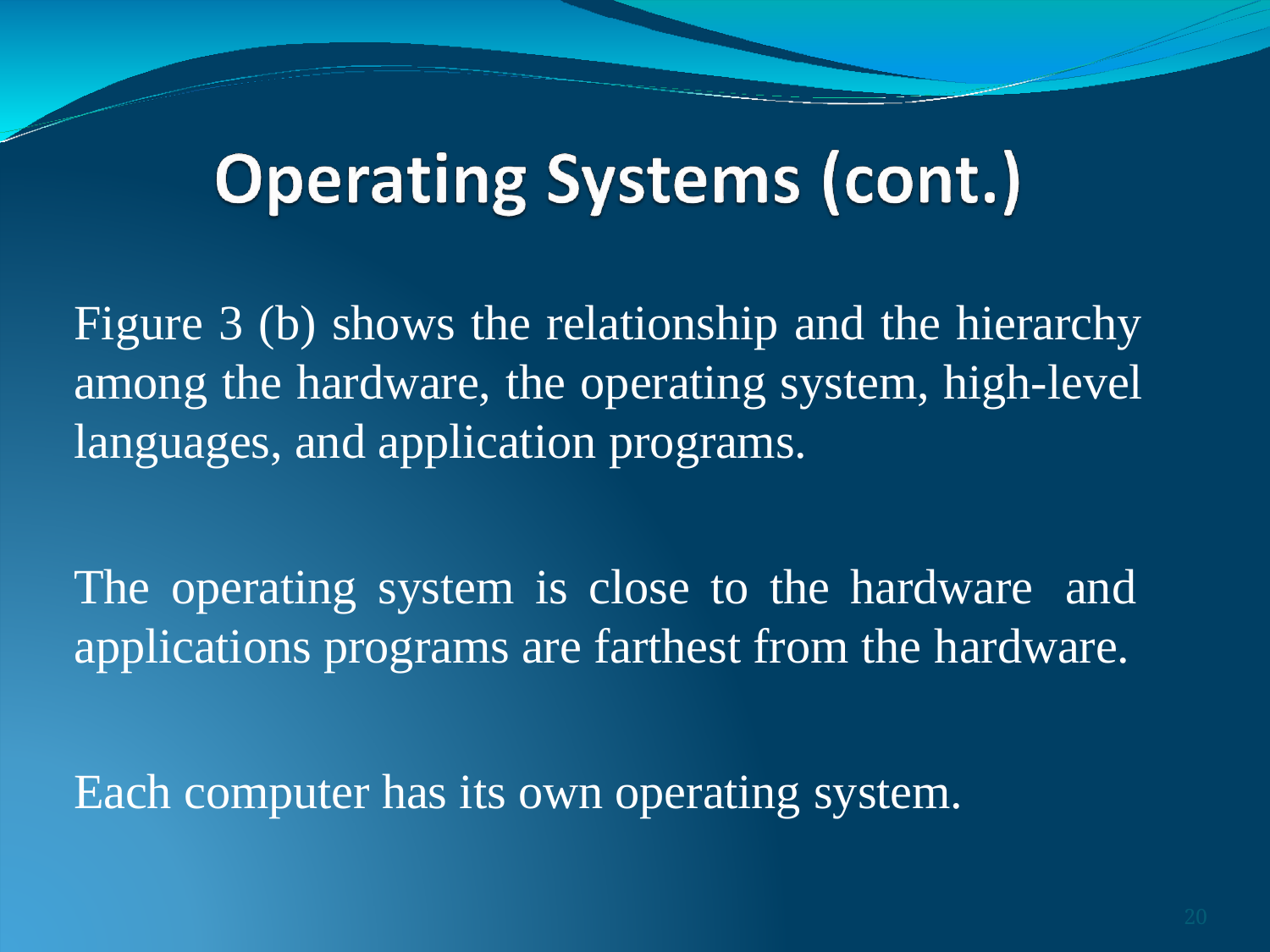

Figure 3 (b) shows the relationship and the hierarchy  among the hardware, the operating system, high-level  languages, and application programs.

The operating system is close to the hardware and  applications programs are farthest from the hardware.

Each computer has its own operating system.
20